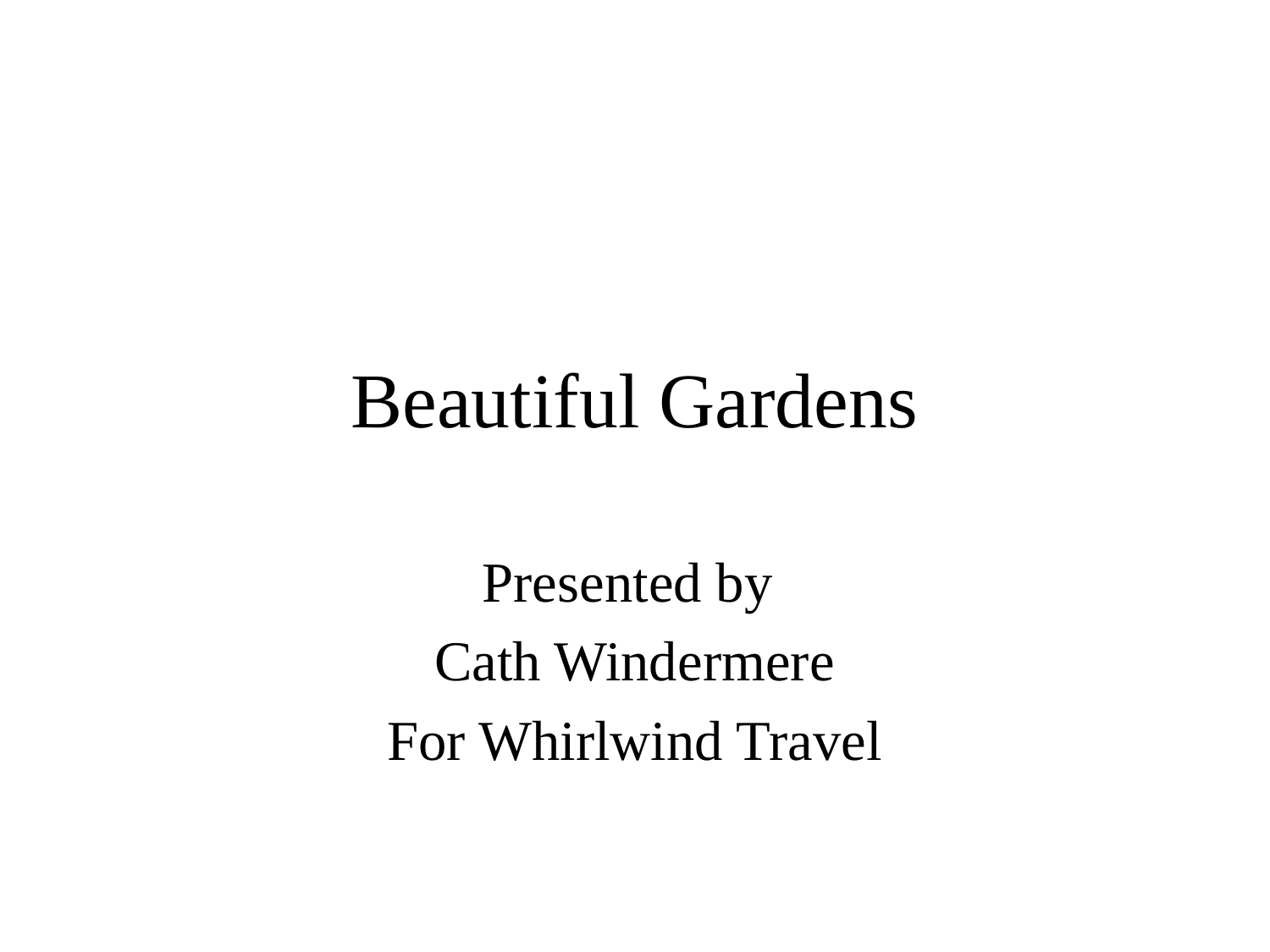

# Beautiful Gardens
Presented by
Cath Windermere
For Whirlwind Travel